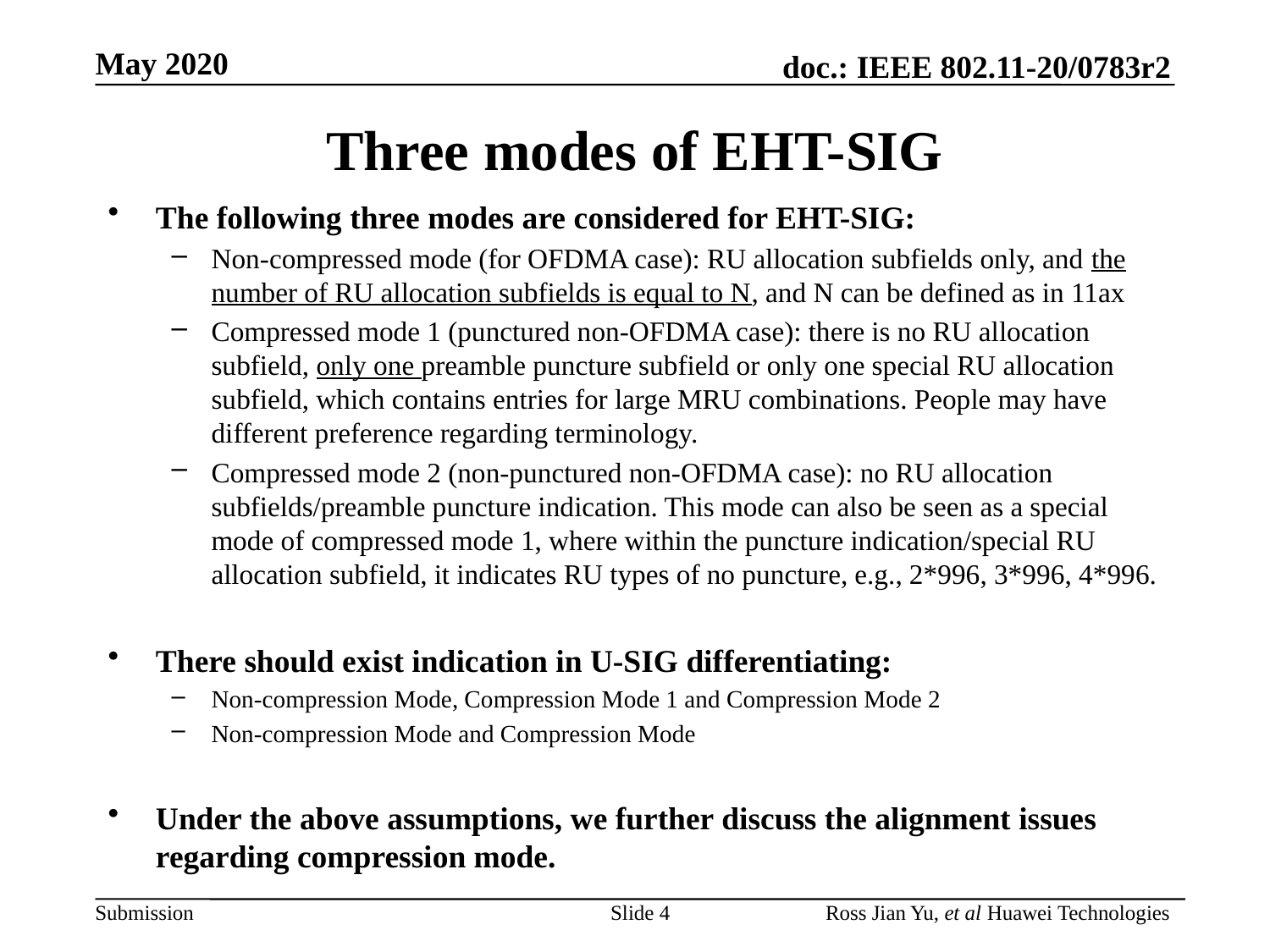

# Three modes of EHT-SIG
The following three modes are considered for EHT-SIG:
Non-compressed mode (for OFDMA case): RU allocation subfields only, and the number of RU allocation subfields is equal to N, and N can be defined as in 11ax
Compressed mode 1 (punctured non-OFDMA case): there is no RU allocation subfield, only one preamble puncture subfield or only one special RU allocation subfield, which contains entries for large MRU combinations. People may have different preference regarding terminology.
Compressed mode 2 (non-punctured non-OFDMA case): no RU allocation subfields/preamble puncture indication. This mode can also be seen as a special mode of compressed mode 1, where within the puncture indication/special RU allocation subfield, it indicates RU types of no puncture, e.g., 2*996, 3*996, 4*996.

There should exist indication in U-SIG differentiating:
Non-compression Mode, Compression Mode 1 and Compression Mode 2
Non-compression Mode and Compression Mode

Under the above assumptions, we further discuss the alignment issues regarding compression mode.
Slide 4